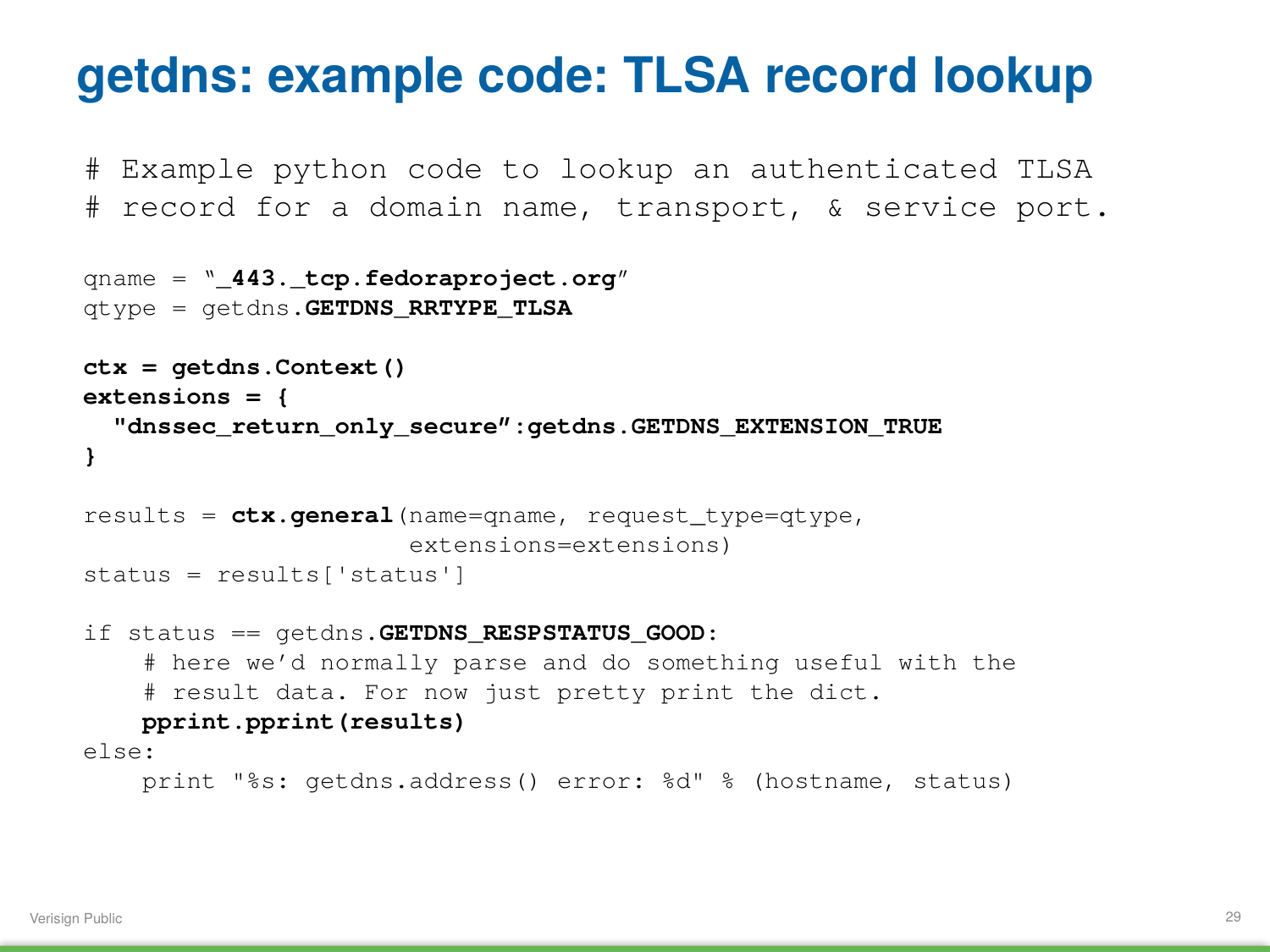

# getdns: example code: TLSA record lookup
# Example python code to lookup an authenticated TLSA
# record for a domain name, transport, & service port.

qname = “_443._tcp.fedoraproject.org”
qtype = getdns.GETDNS_RRTYPE_TLSA

ctx = getdns.Context()
extensions = {
  "dnssec_return_only_secure”:getdns.GETDNS_EXTENSION_TRUE
}

results = ctx.general(name=qname, request_type=qtype,
                      extensions=extensions)
status = results['status']

if status == getdns.GETDNS_RESPSTATUS_GOOD:
    # here we’d normally parse and do something useful with the
    # result data. For now just pretty print the dict.
    pprint.pprint(results)
else:
    print "%s: getdns.address() error: %d" % (hostname, status)

29